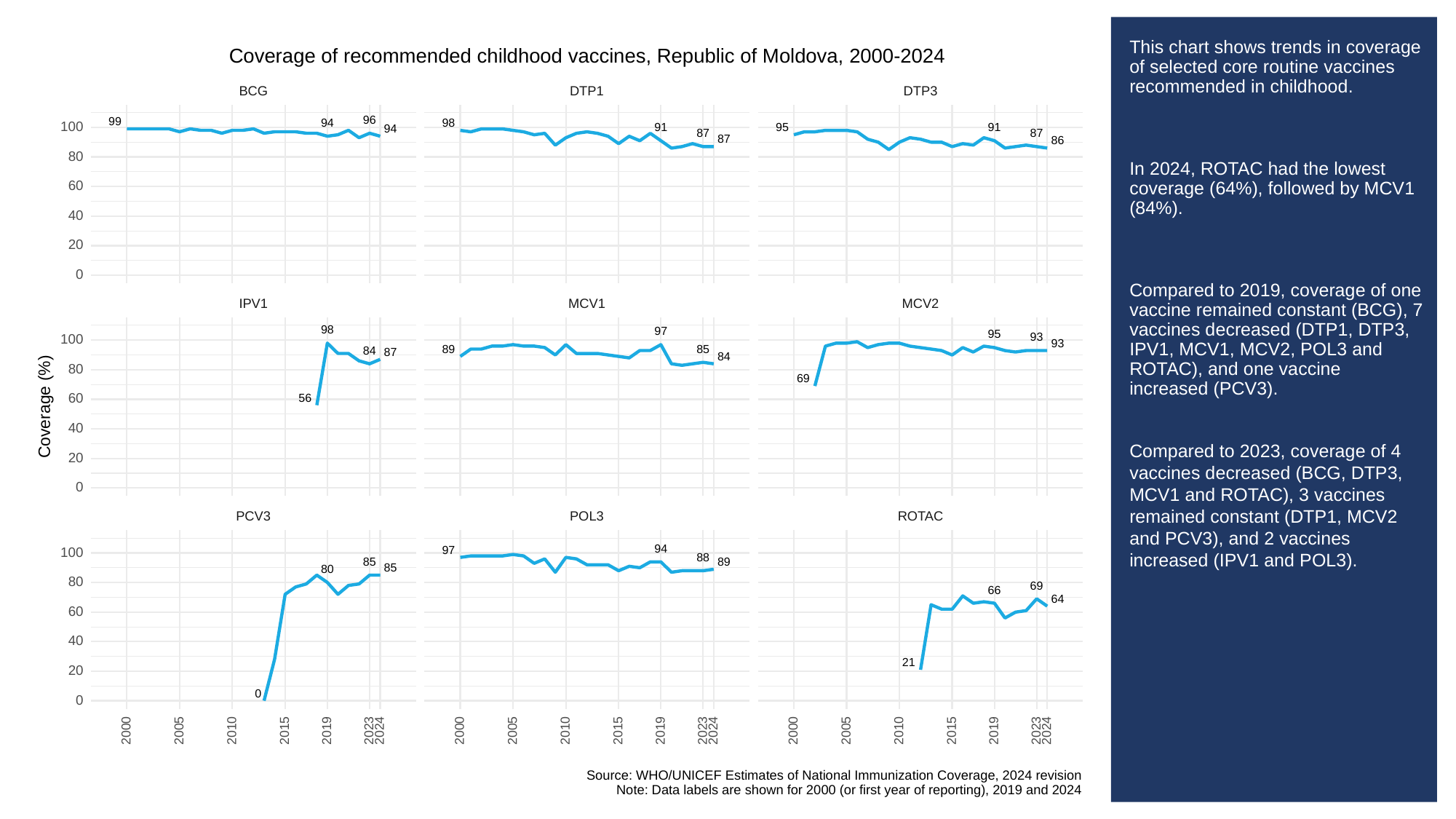

# This chart shows trends in coverage of selected core routine vaccines recommended in childhood.

In 2024, ROTAC had the lowest coverage (64%), followed by MCV1 (84%).

Compared to 2019, coverage of one vaccine remained constant (BCG), 7 vaccines decreased (DTP1, DTP3, IPV1, MCV1, MCV2, POL3 and ROTAC), and one vaccine increased (PCV3).

Compared to 2023, coverage of 4 vaccines decreased (BCG, DTP3, MCV1 and ROTAC), 3 vaccines remained constant (DTP1, MCV2 and PCV3), and 2 vaccines increased (IPV1 and POL3).

Coverage of recommended childhood vaccines, Republic of Moldova, 2000-2024
BCG
DTP3
DTP1

96
99
98
94
100
95
91
91
94

87
87

87
86

80

60

40

20

0

MCV1
MCV2
IPV1

98
97
95
93
100
93

89
85
84
87
84

80

69

56
60
Coverage (%)

40

20

0

POL3
PCV3
ROTAC

94
97
100

88

89
85
85
80

80
69

66
64

60

40

21
20

0
0

2023
2023
2023
2000
2005
2010
2015
2019
2024
2000
2005
2010
2015
2019
2024
2000
2005
2010
2015
2019
2024
Source: WHO/UNICEF Estimates of National Immunization Coverage, 2024 revision
Note: Data labels are shown for 2000 (or first year of reporting), 2019 and 2024